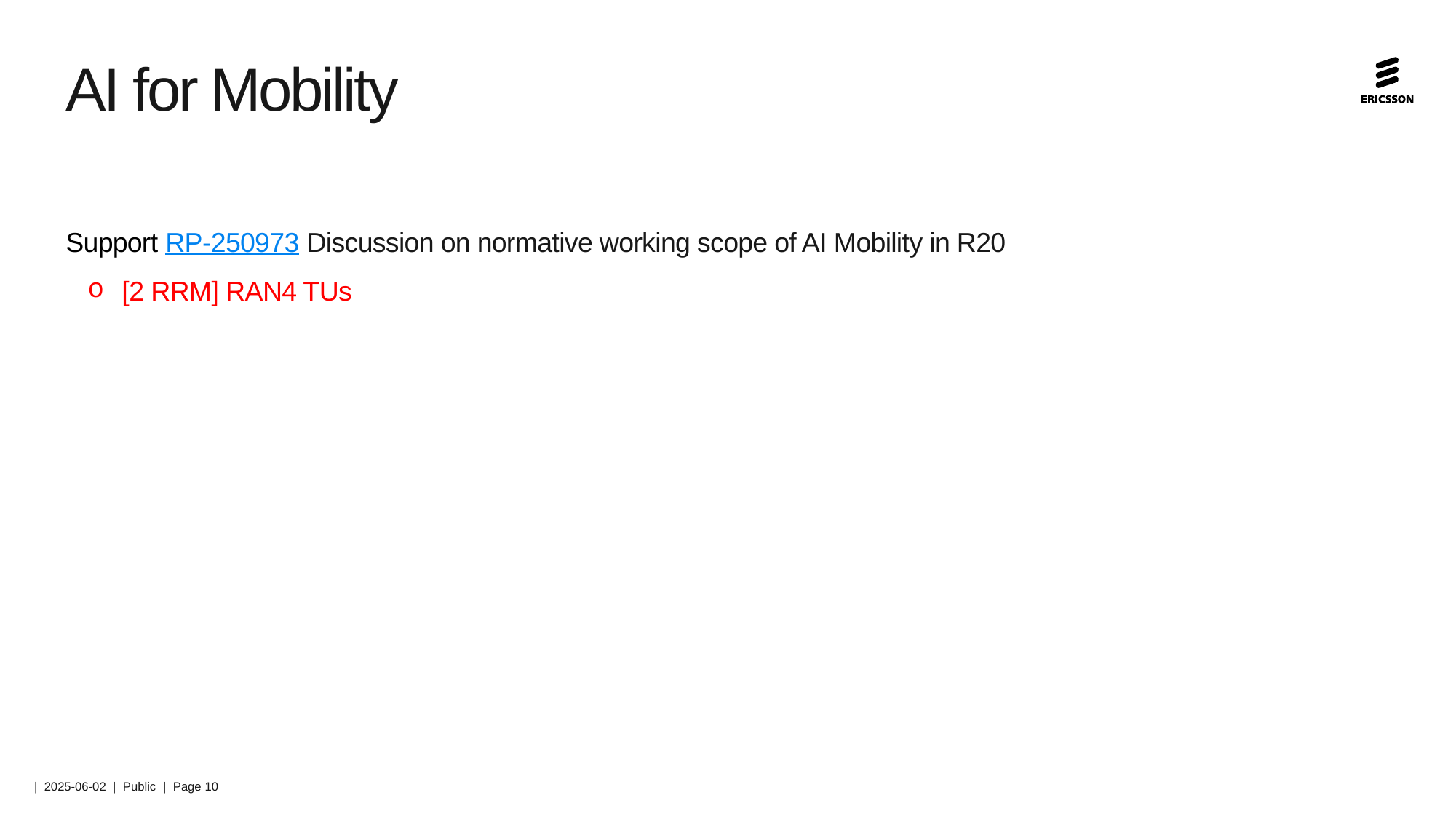

# AI for Mobility
Support RP-250973 Discussion on normative working scope of AI Mobility in R20
[2 RRM] RAN4 TUs